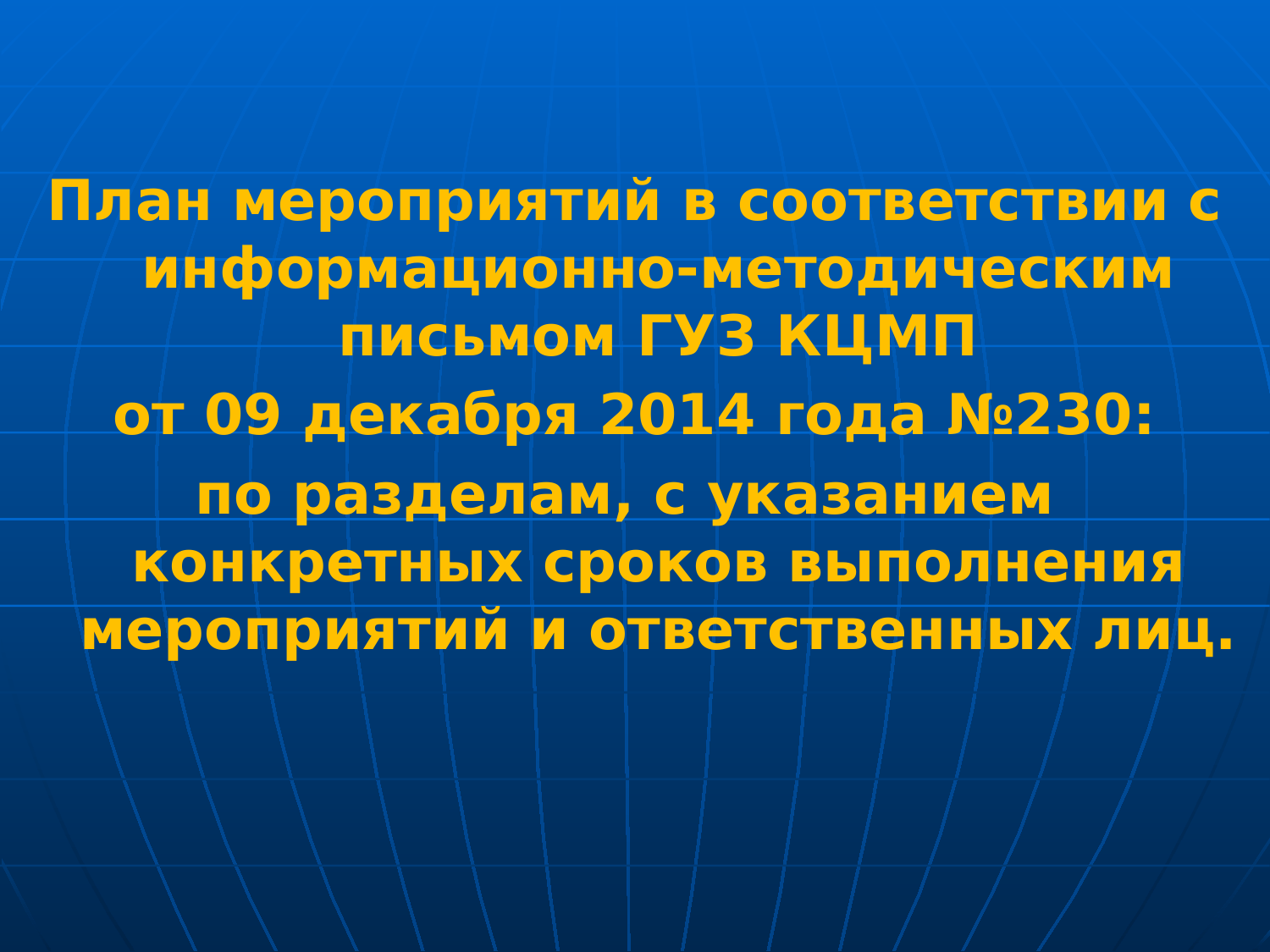

План мероприятий в соответствии с информационно-методическим письмом ГУЗ КЦМП
от 09 декабря 2014 года №230:
по разделам, с указанием  конкретных сроков выполнения мероприятий и ответственных лиц.
#